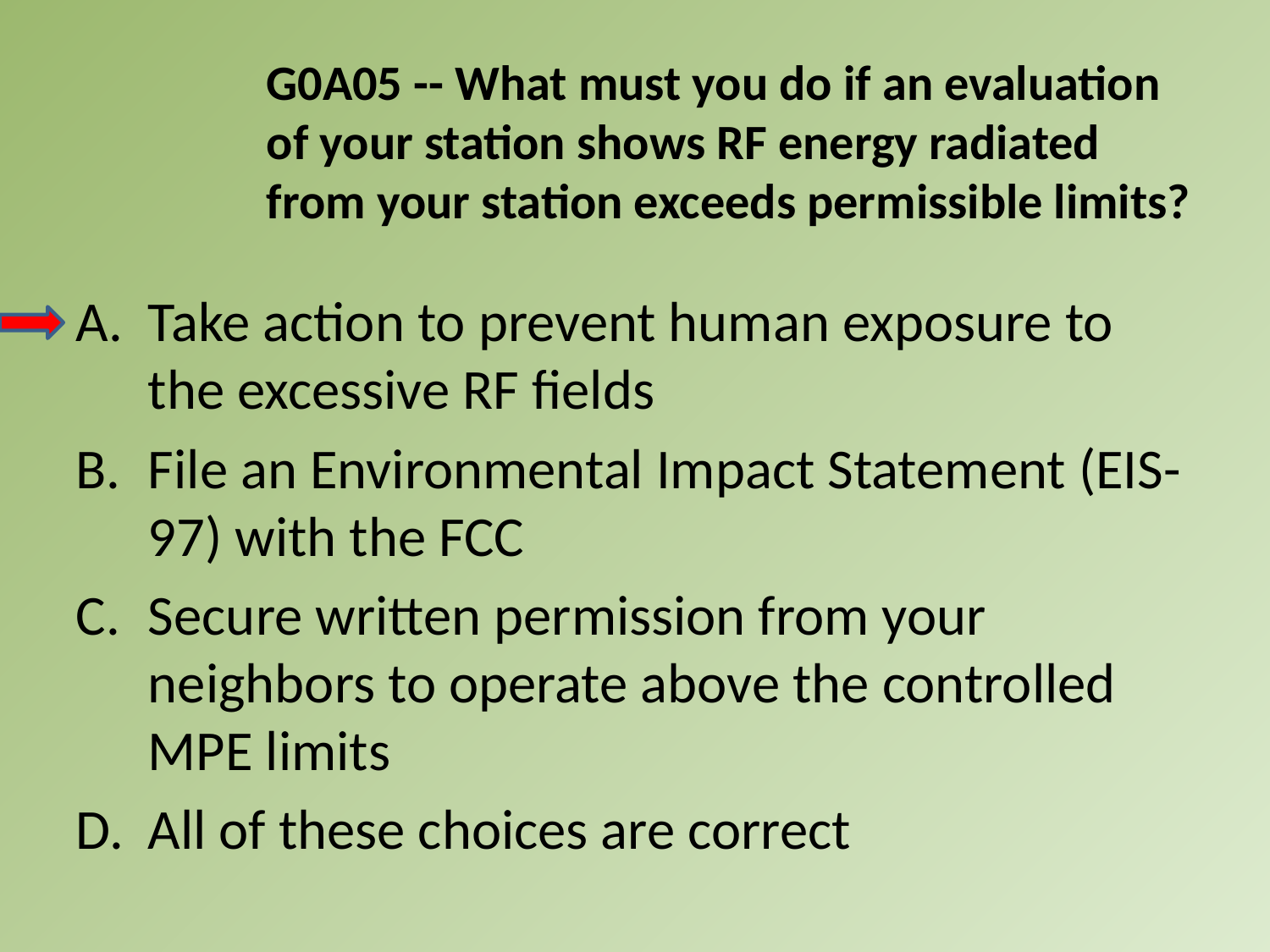

G0A05 -- What must you do if an evaluation of your station shows RF energy radiated from your station exceeds permissible limits?
A.	Take action to prevent human exposure to the excessive RF fields
B.	File an Environmental Impact Statement (EIS-97) with the FCC
C.	Secure written permission from your neighbors to operate above the controlled MPE limits
D.	All of these choices are correct